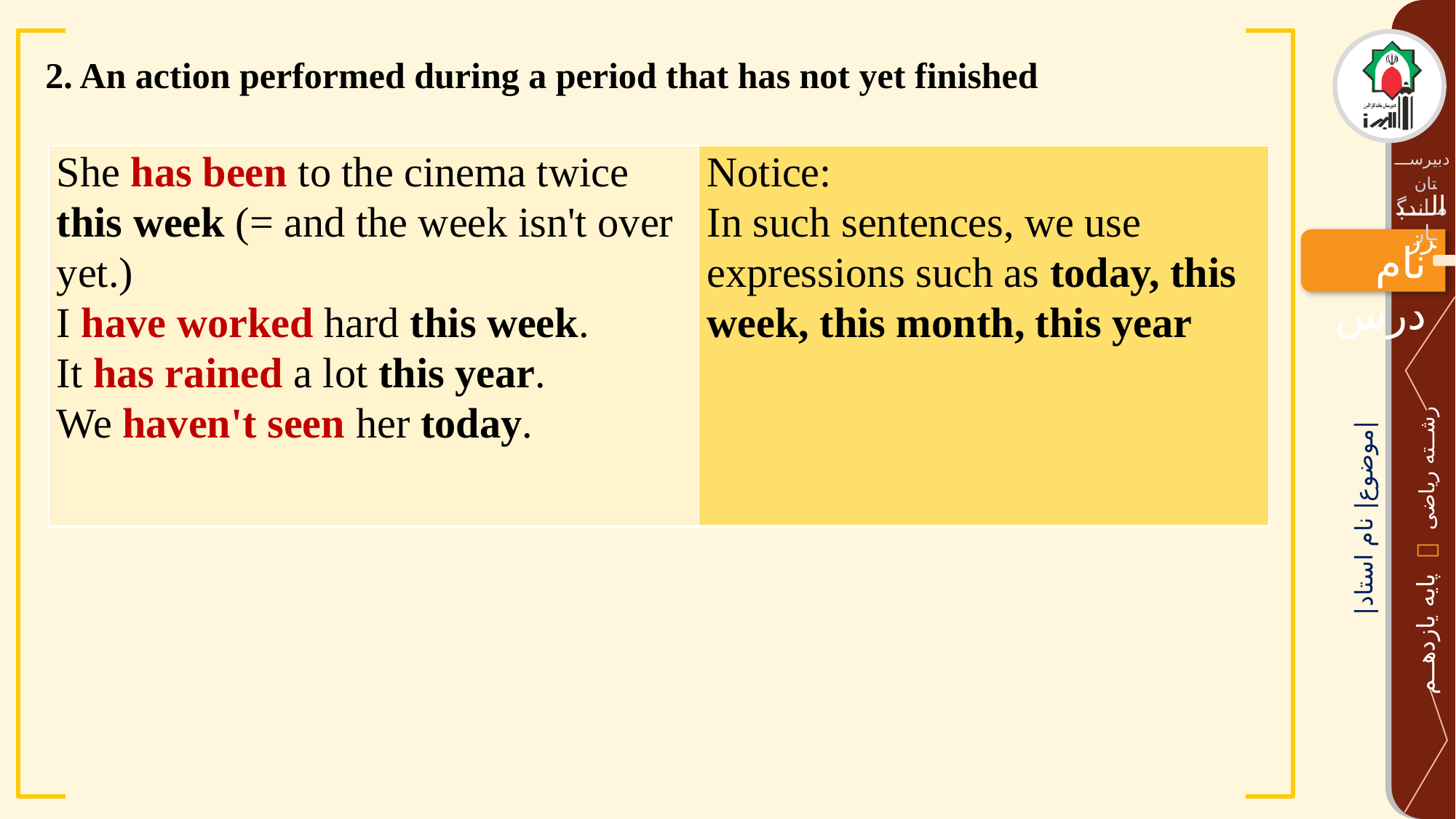

2. An action performed during a period that has not yet finished
| She has been to the cinema twice this week (= and the week isn't over yet.) I have worked hard this week. It has rained a lot this year. We haven't seen her today. | Notice: In such sentences, we use expressions such as today, this week, this month, this year |
| --- | --- |